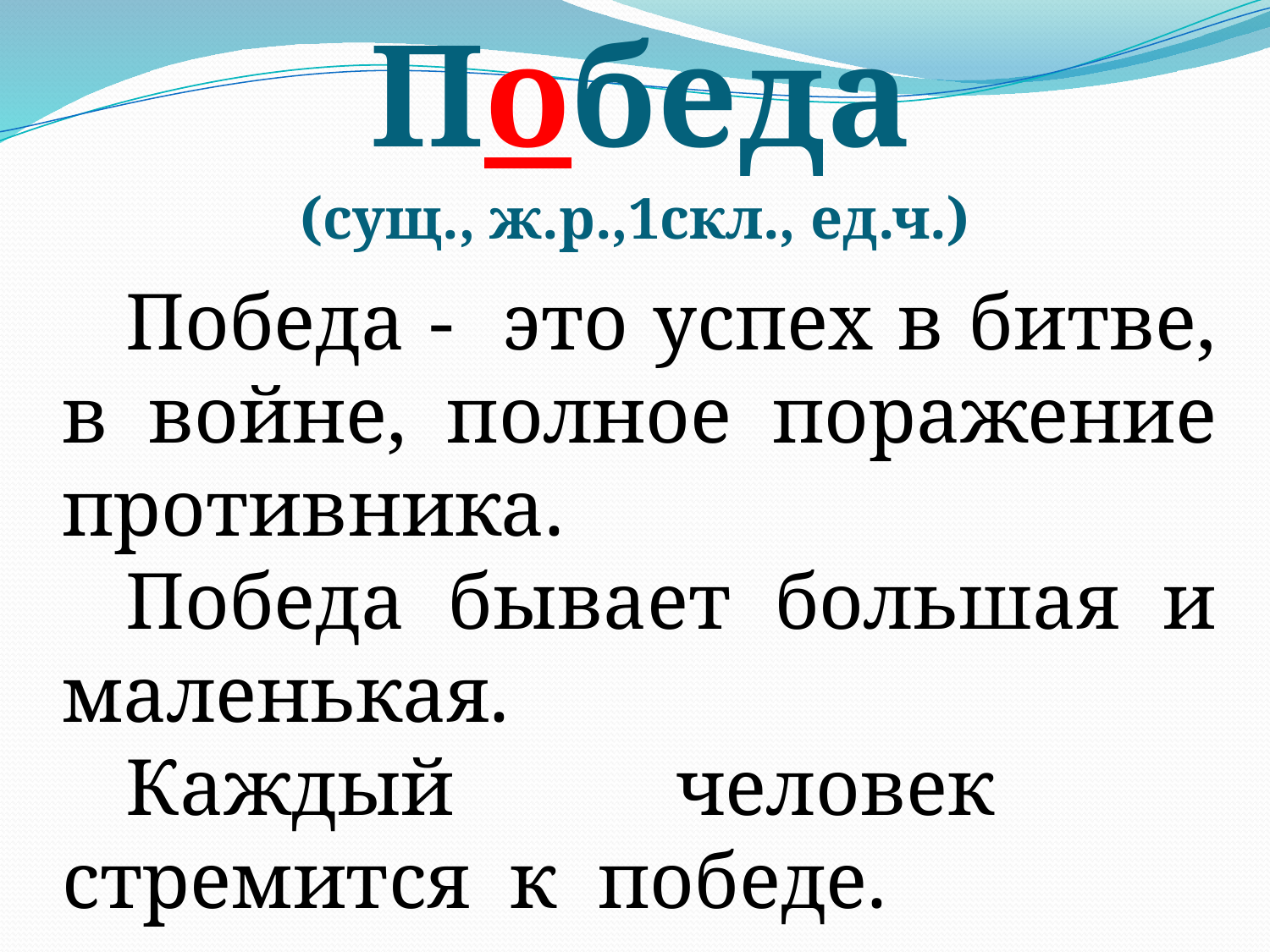

Победа
(сущ., ж.р.,1скл., ед.ч.)
Победа -  это успех в битве, в войне, полное поражение противника.
Победа бывает большая и маленькая.
Каждый человек  стремится  к  победе.